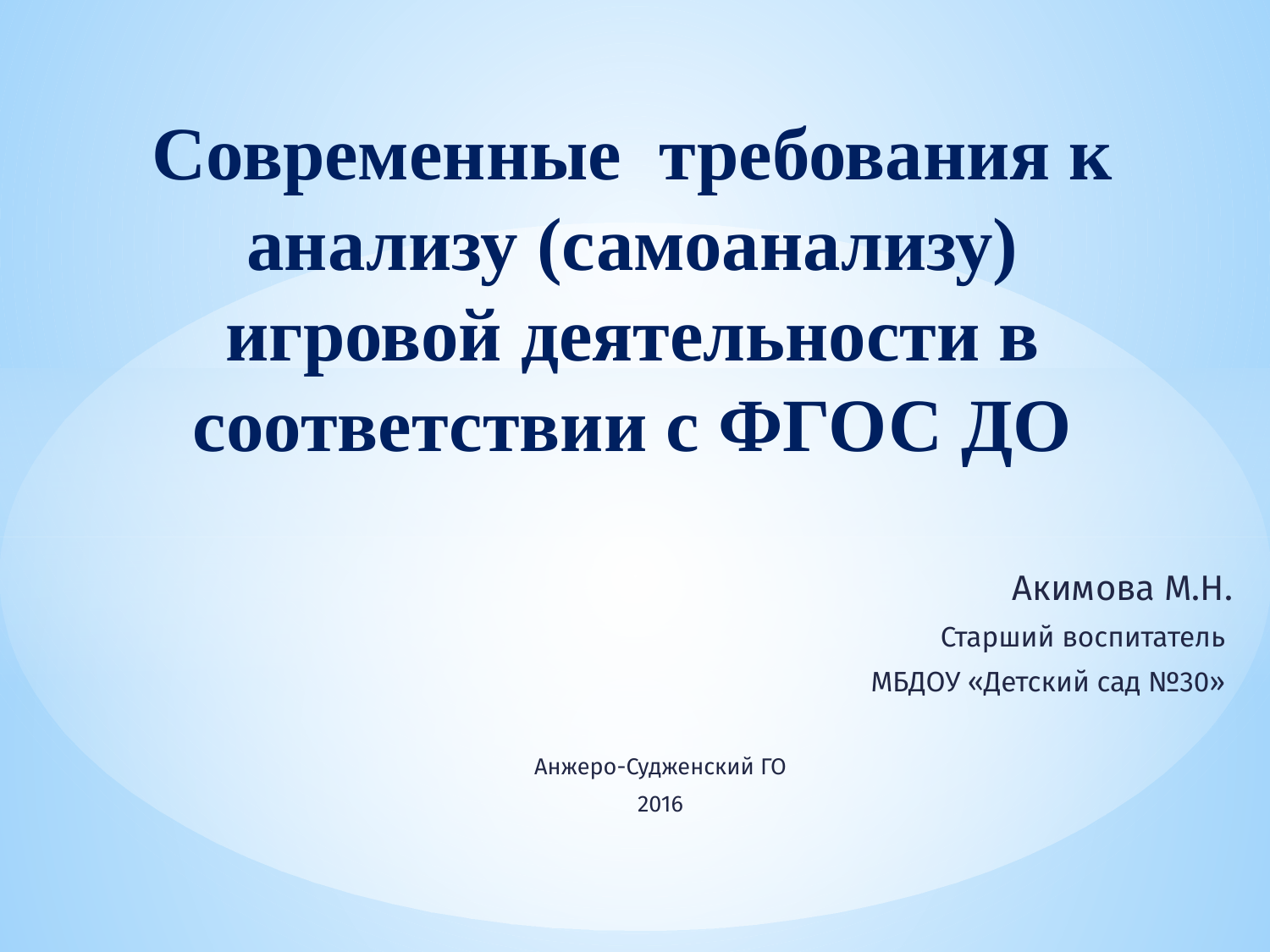

# Современные  требования к анализу (самоанализу) игровой деятельности в соответствии с ФГОС ДО

 Акимова М.Н.
Старший воспитатель
МБДОУ «Детский сад №30»

Анжеро-Судженский ГО
2016